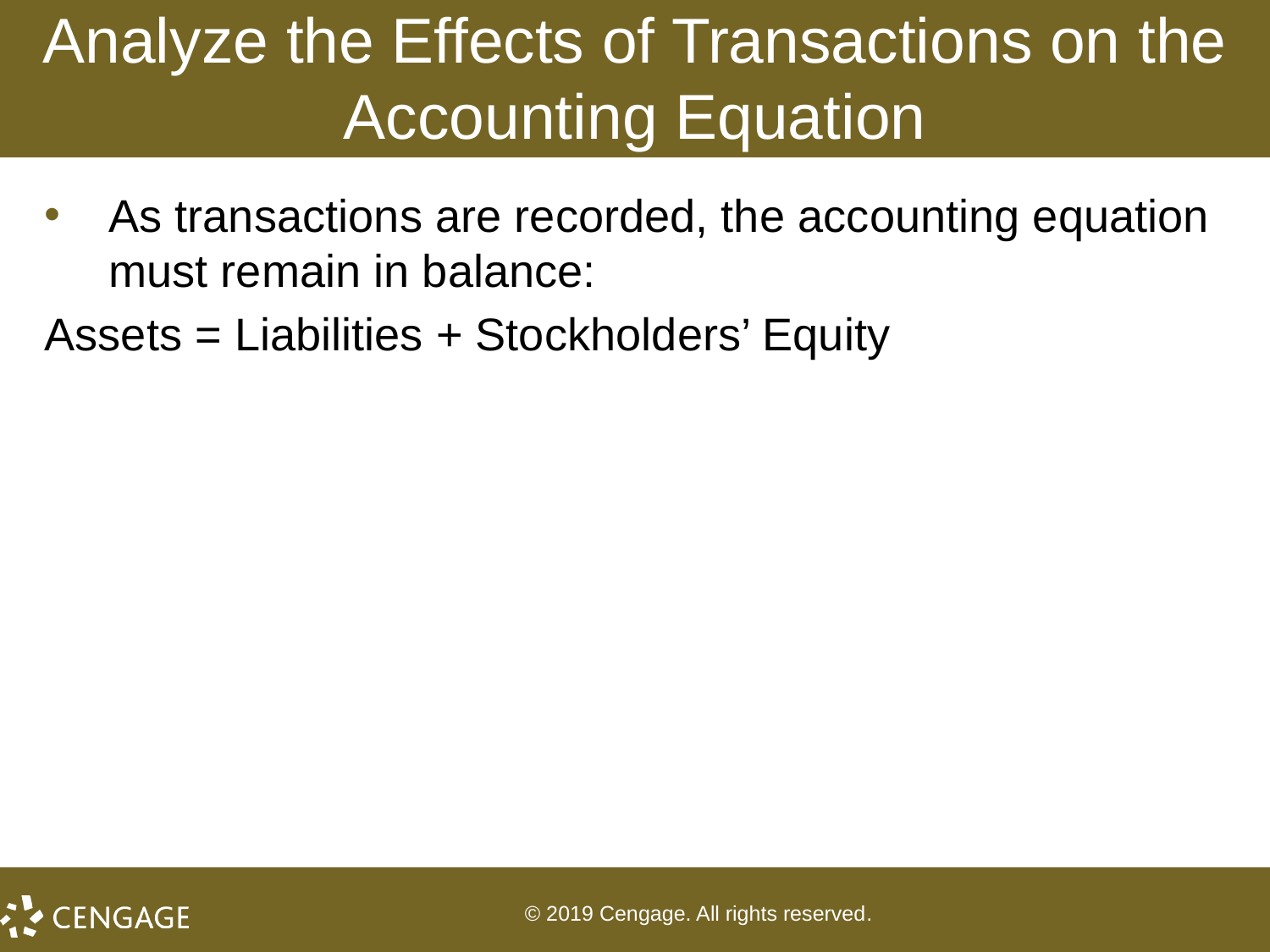

# Analyze the Effects of Transactions on the Accounting Equation
As transactions are recorded, the accounting equation must remain in balance:
Assets = Liabilities + Stockholders’ Equity